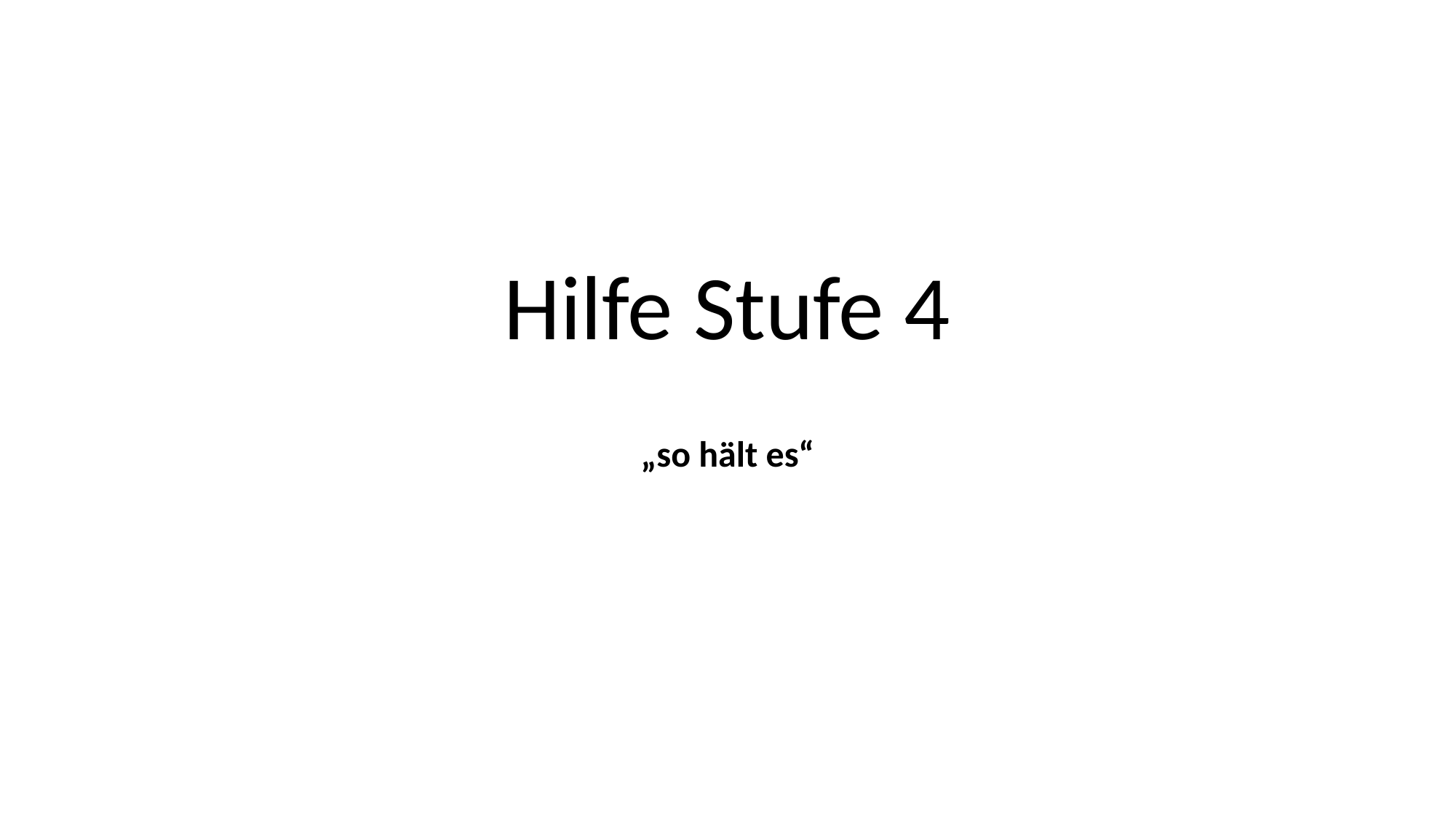

# Hilfe Stufe 4
„so hält es“